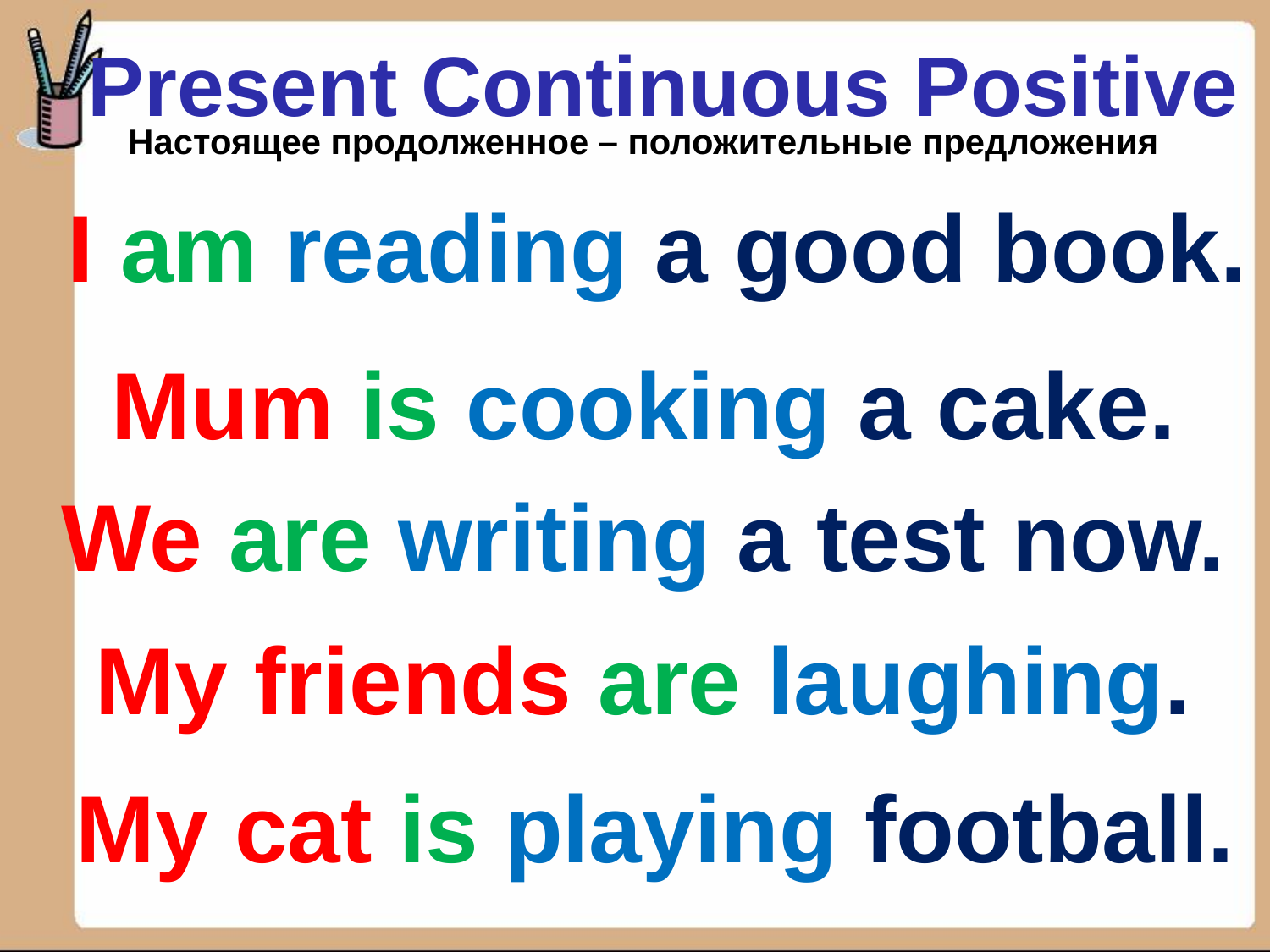

Present Continuous Positive
Настоящее продолженное – положительные предложения
I am reading a good book.
Mum is cooking a cake.
We are writing a test now.
My friends are laughing.
My cat is playing football.